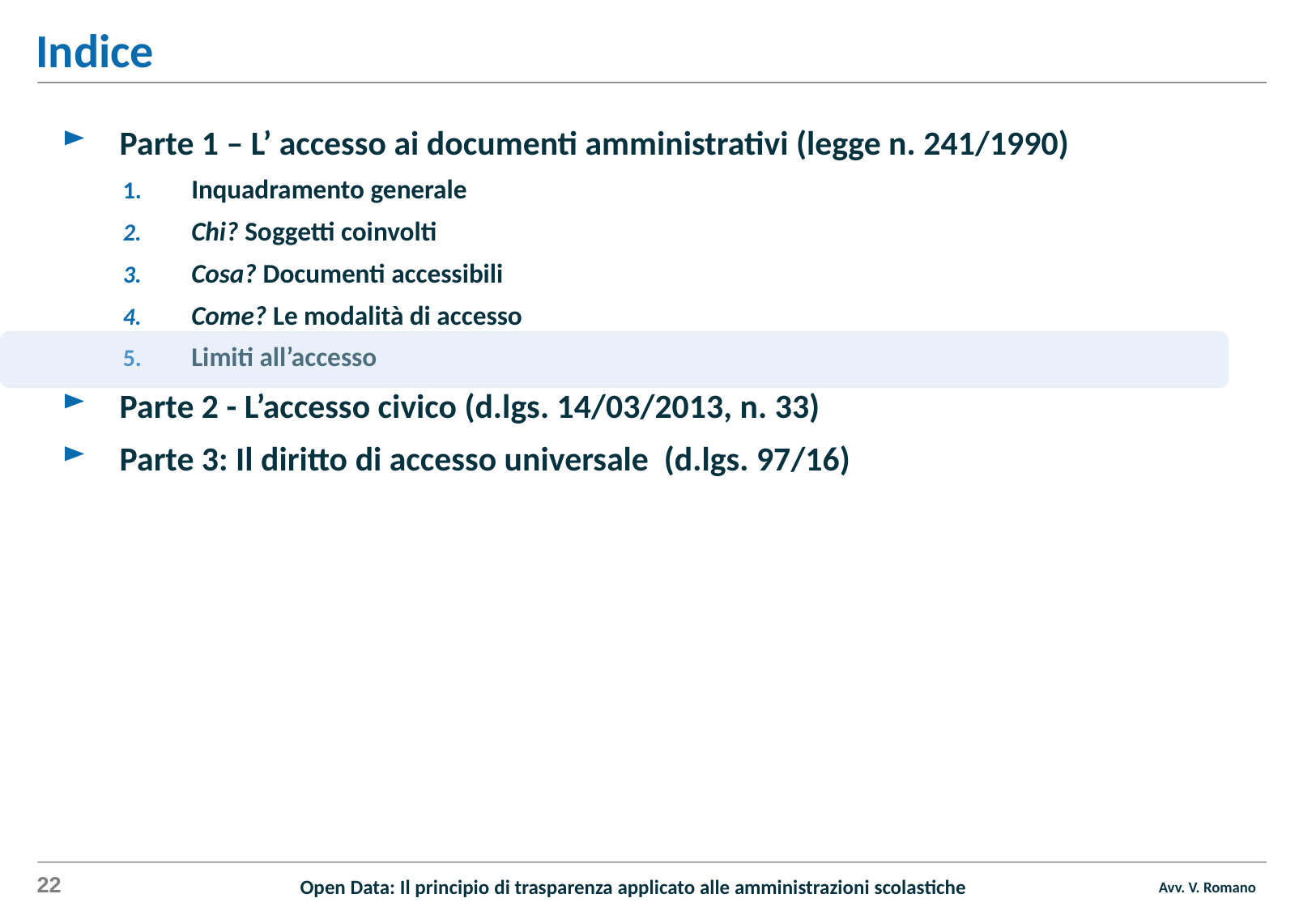

Indice
Parte 1 – L’ accesso ai documenti amministrativi (legge n. 241/1990)
Inquadramento generale
Chi? Soggetti coinvolti
Cosa? Documenti accessibili
Come? Le modalità di accesso
Limiti all’accesso
Parte 2 - L’accesso civico (d.lgs. 14/03/2013, n. 33)
Parte 3: Il diritto di accesso universale  (d.lgs. 97/16)